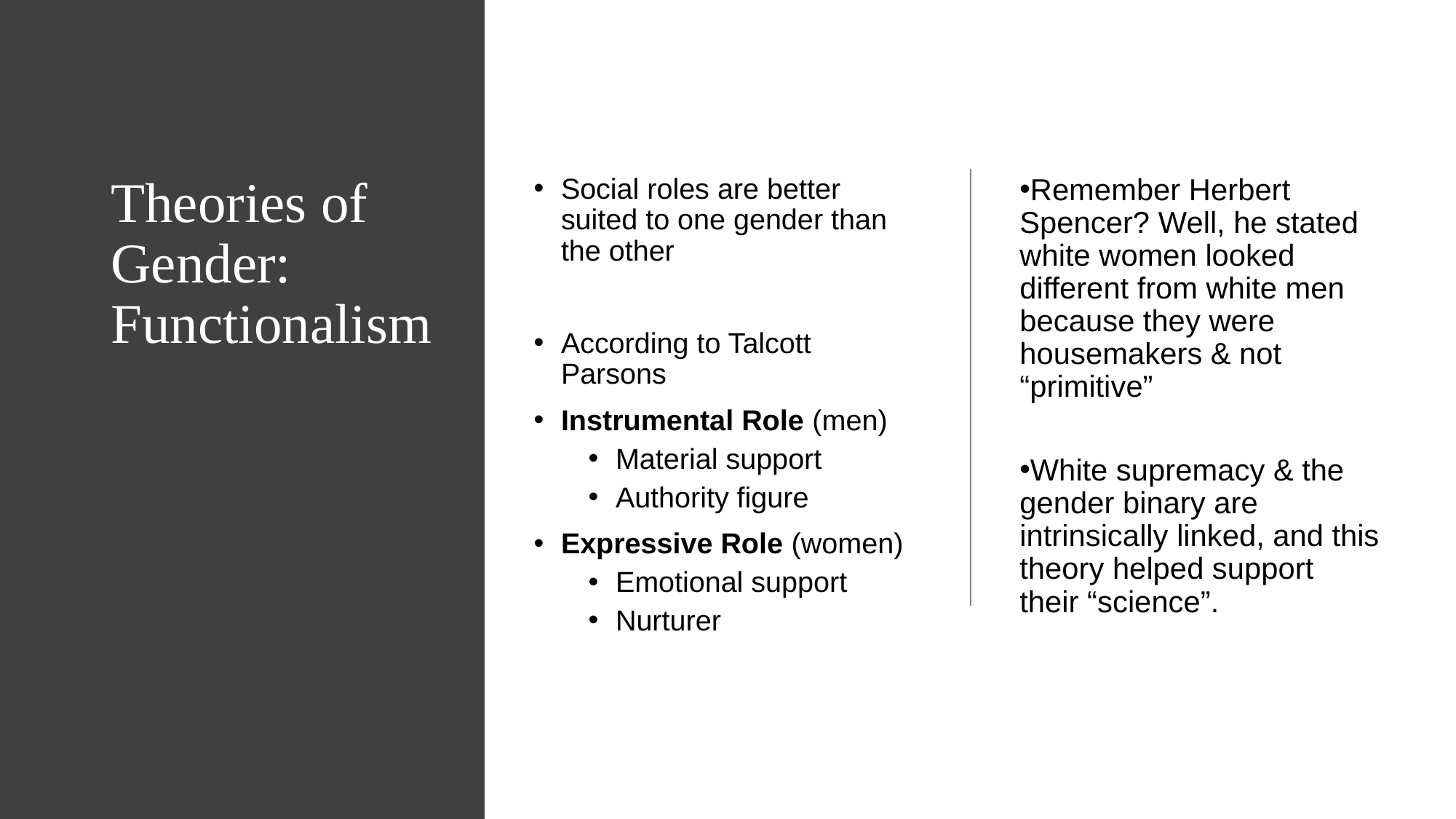

# Theories of Gender: Functionalism
Social roles are better suited to one gender than the other

According to Talcott Parsons
Instrumental Role (men)
Material support
Authority figure
Expressive Role (women)
Emotional support
Nurturer
Remember Herbert Spencer? Well, he stated white women looked different from white men because they were housemakers & not “primitive”

White supremacy & the gender binary are intrinsically linked, and this theory helped support their “science”.